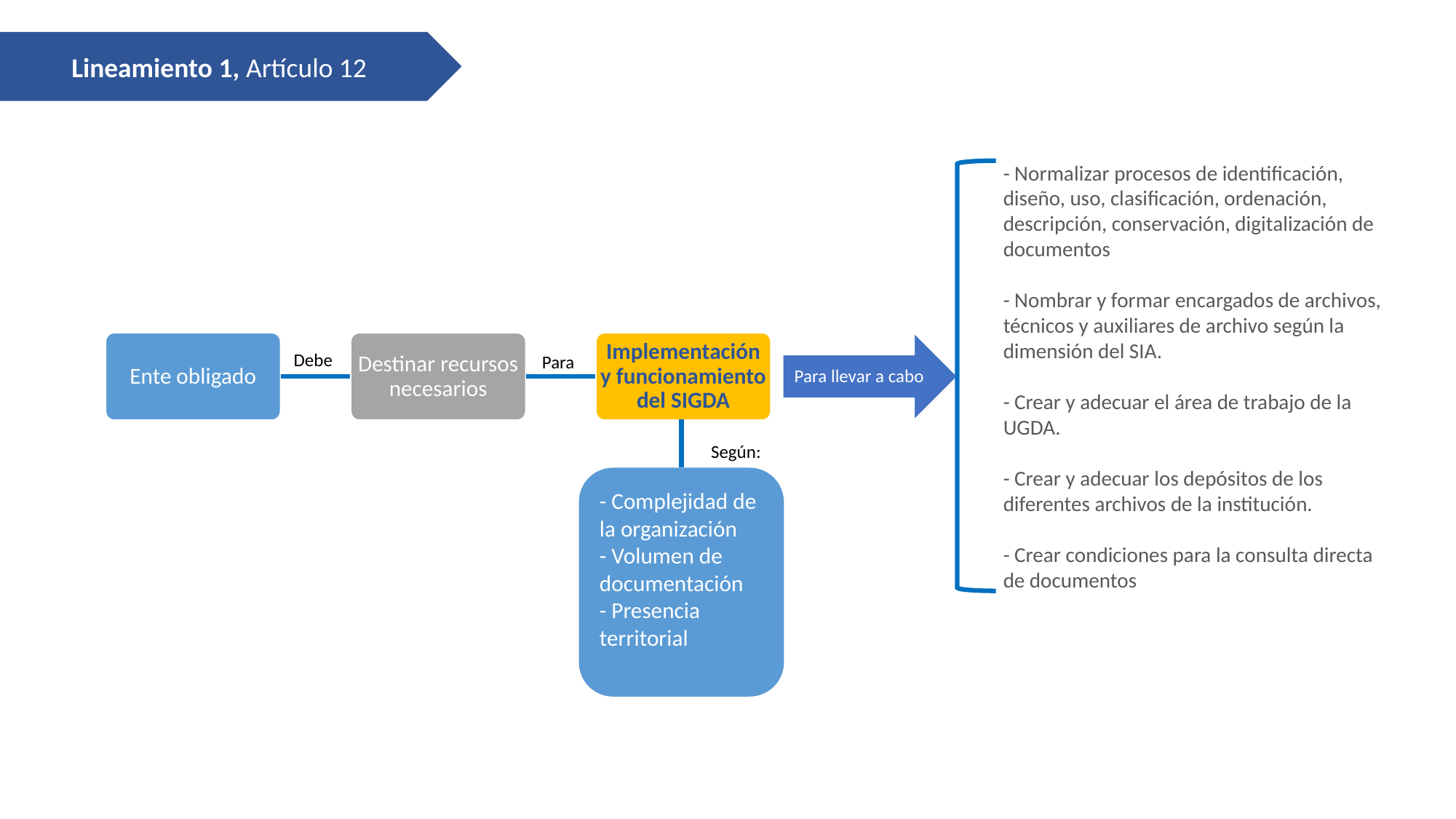

Lineamiento 1, Artículo 12
- Normalizar procesos de identificación, diseño, uso, clasificación, ordenación, descripción, conservación, digitalización de documentos

- Nombrar y formar encargados de archivos, técnicos y auxiliares de archivo según la dimensión del SIA.

- Crear y adecuar el área de trabajo de la UGDA.

- Crear y adecuar los depósitos de los diferentes archivos de la institución.

- Crear condiciones para la consulta directa de documentos

Ente obligado
Destinar recursos necesarios
Implementación y funcionamiento del SIGDA
Para llevar a cabo
Debe
Para

Según:
- Complejidad de la organización
- Volumen de documentación
- Presencia territorial